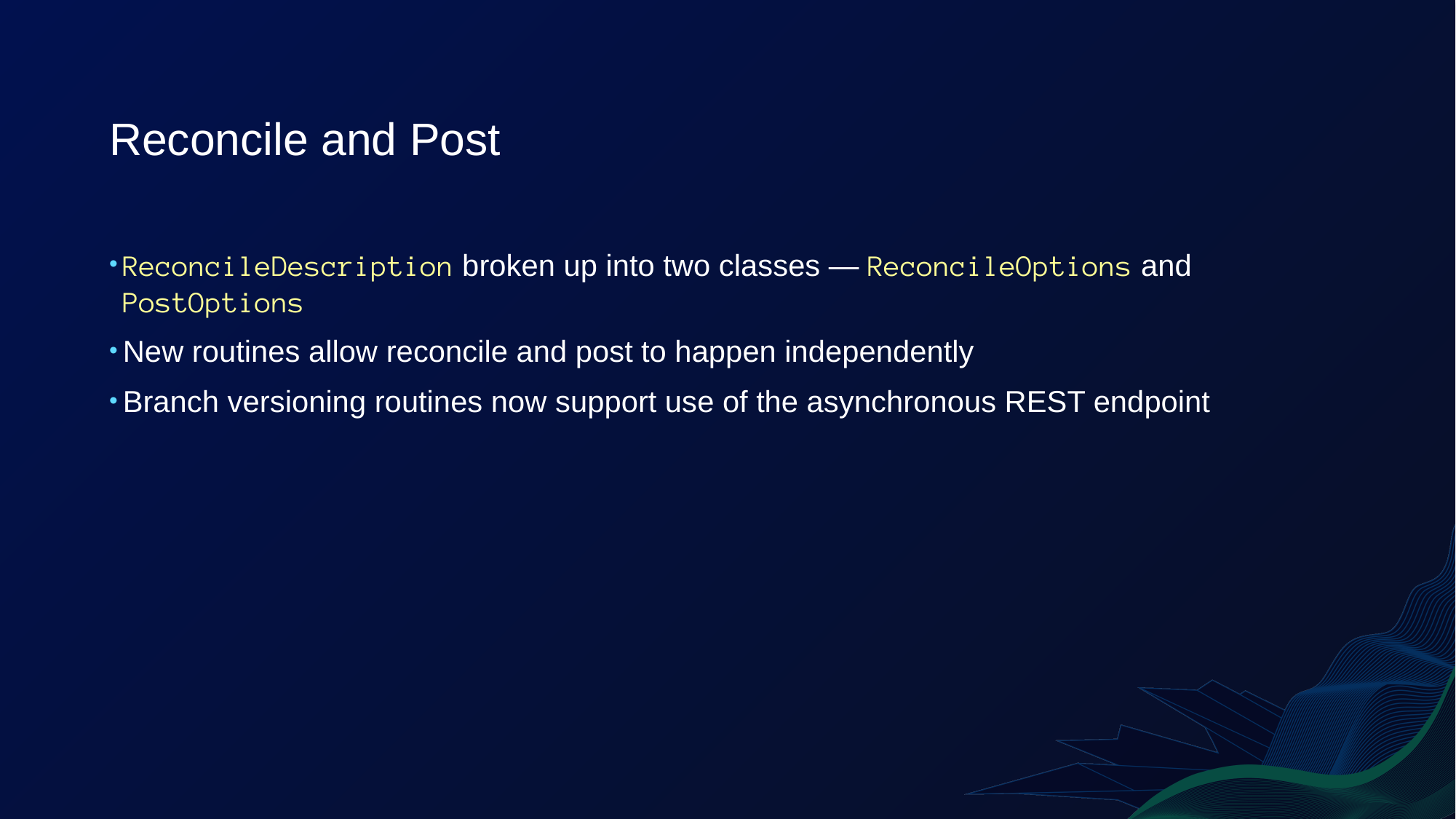

# Reconcile and Post
ReconcileDescription broken up into two classes — ReconcileOptions and PostOptions
New routines allow reconcile and post to happen independently
Branch versioning routines now support use of the asynchronous REST endpoint